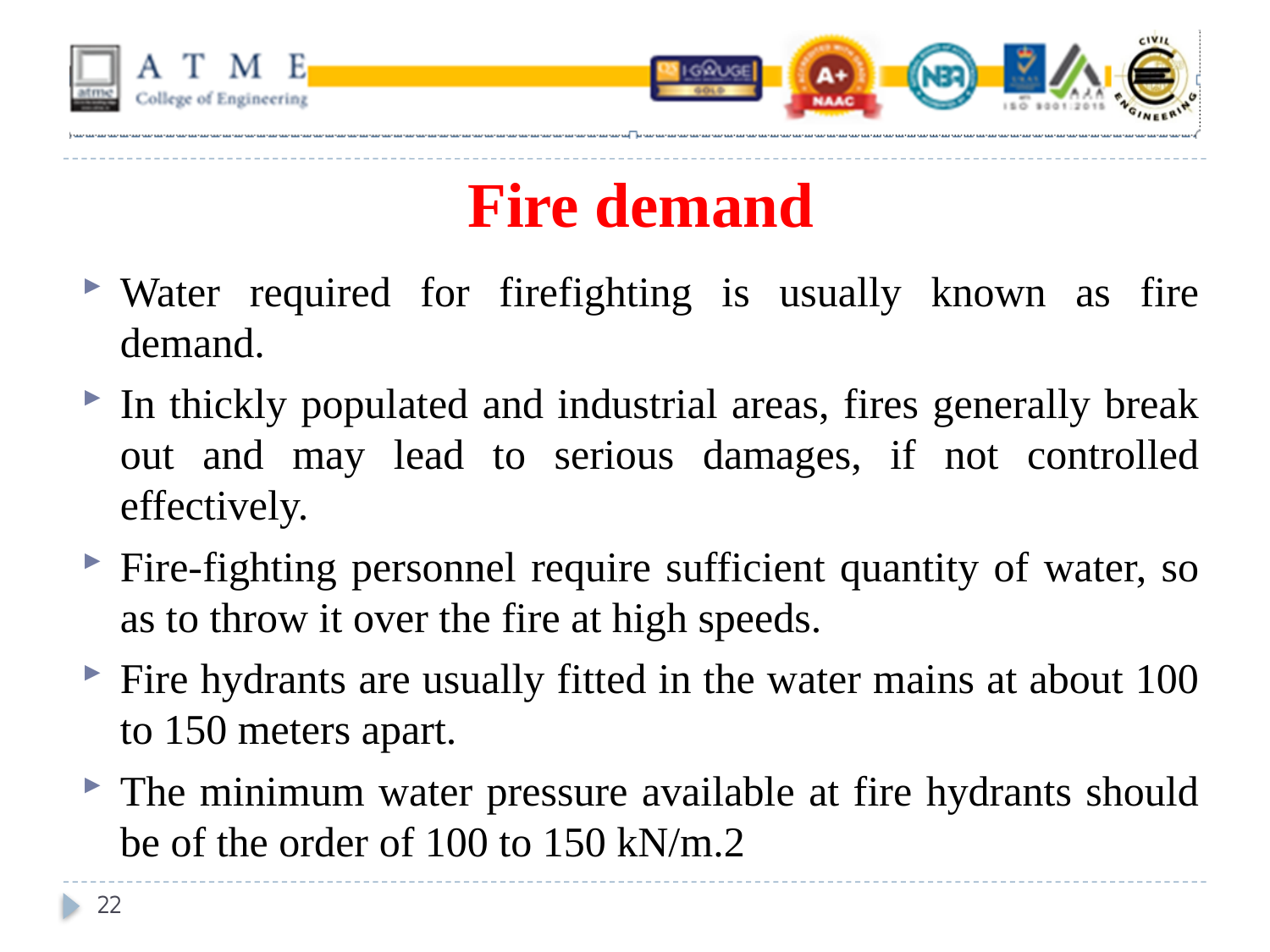

# Fire demand
Water required for firefighting is usually known as fire demand.
In thickly populated and industrial areas, fires generally break out and may lead to serious damages, if not controlled effectively.
Fire-fighting personnel require sufficient quantity of water, so as to throw it over the fire at high speeds.
Fire hydrants are usually fitted in the water mains at about 100 to 150 meters apart.
The minimum water pressure available at fire hydrants should be of the order of 100 to 150 kN/m.2
22